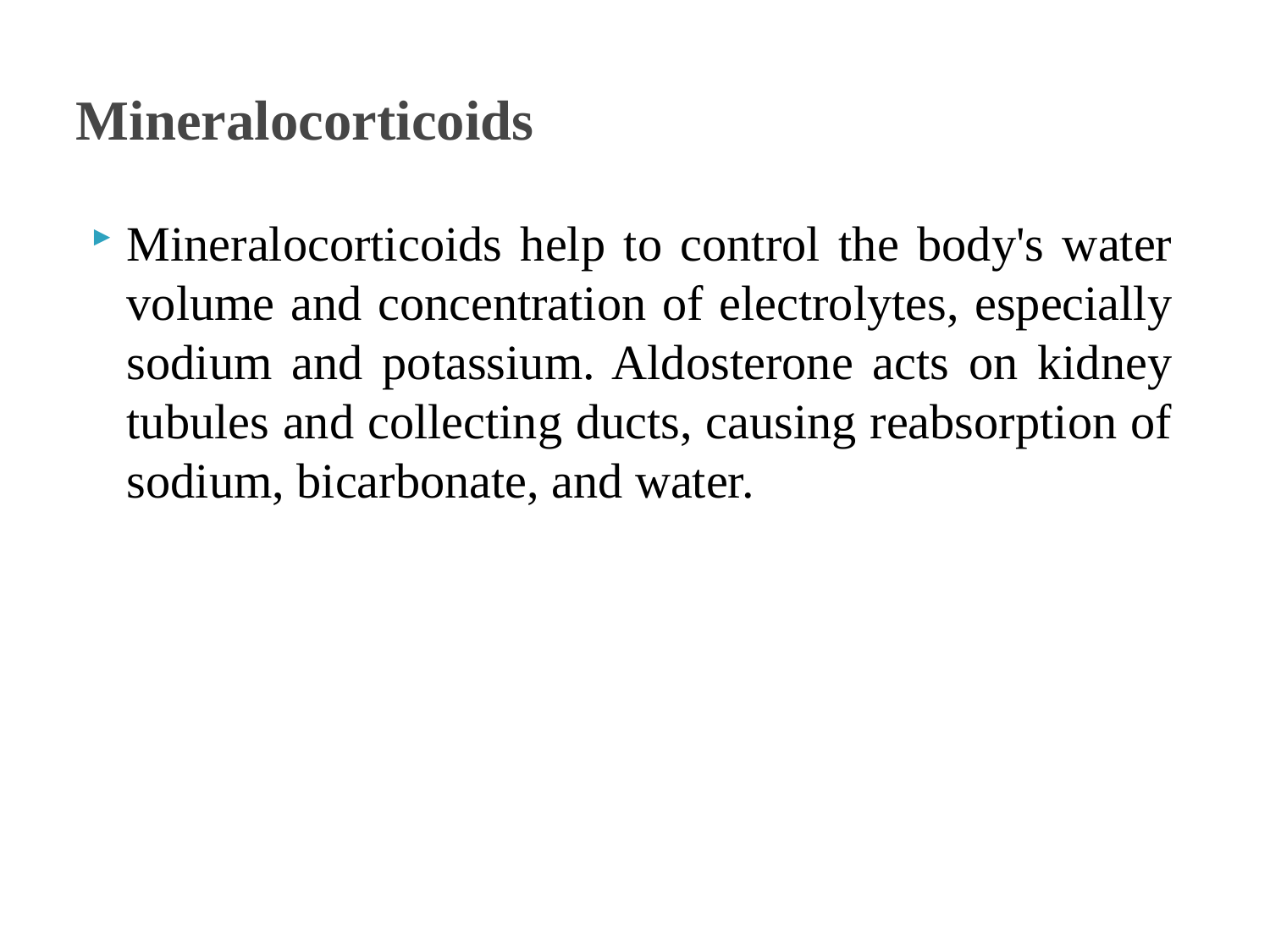

# Mineralocorticoids
Mineralocorticoids help to control the body's water volume and concentration of electrolytes, especially sodium and potassium. Aldosterone acts on kidney tubules and collecting ducts, causing reabsorption of sodium, bicarbonate, and water.